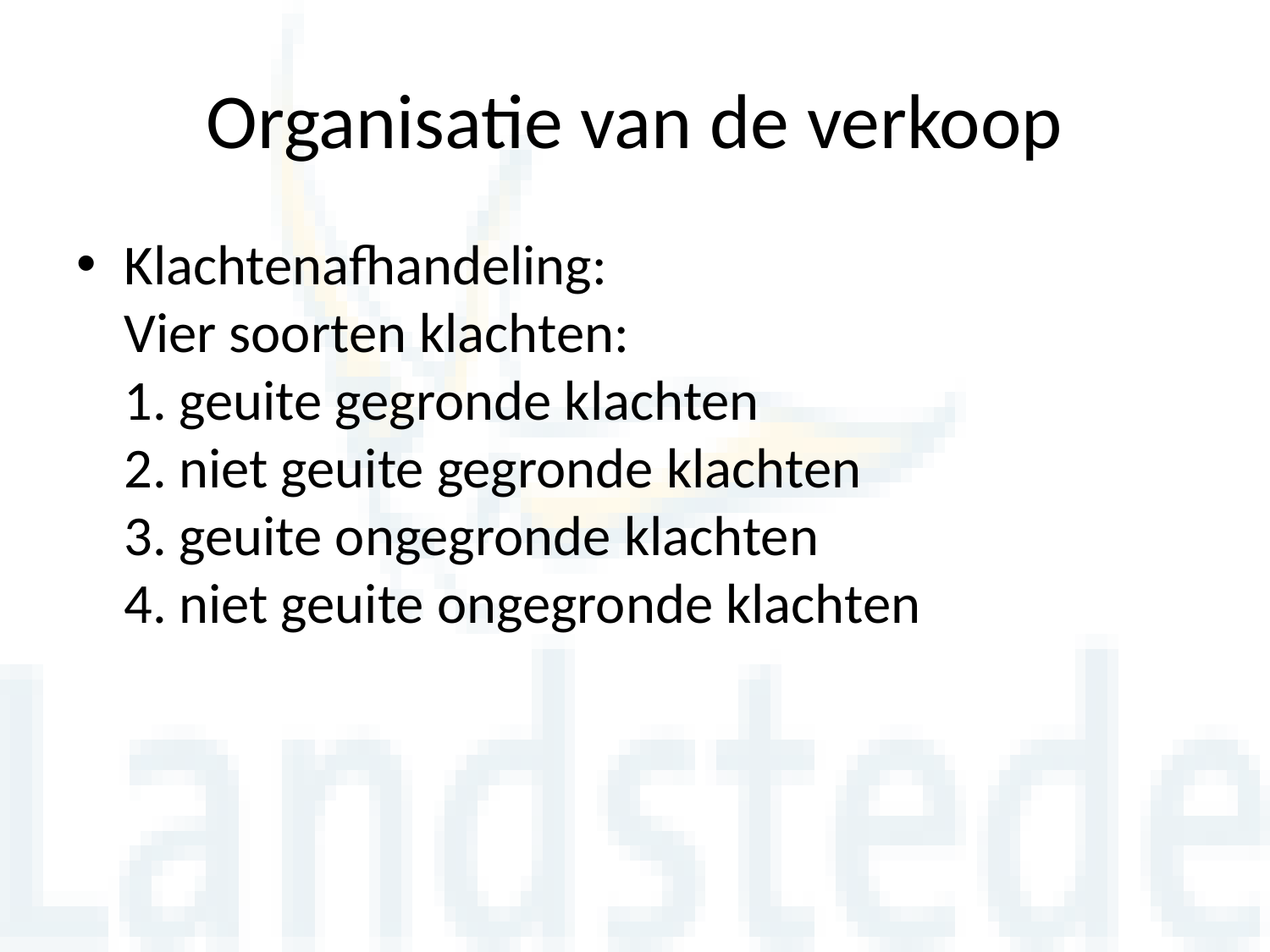

# Organisatie van de verkoop
Klachtenafhandeling:
Vier soorten klachten:
1. geuite gegronde klachten
2. niet geuite gegronde klachten
3. geuite ongegronde klachten
4. niet geuite ongegronde klachten